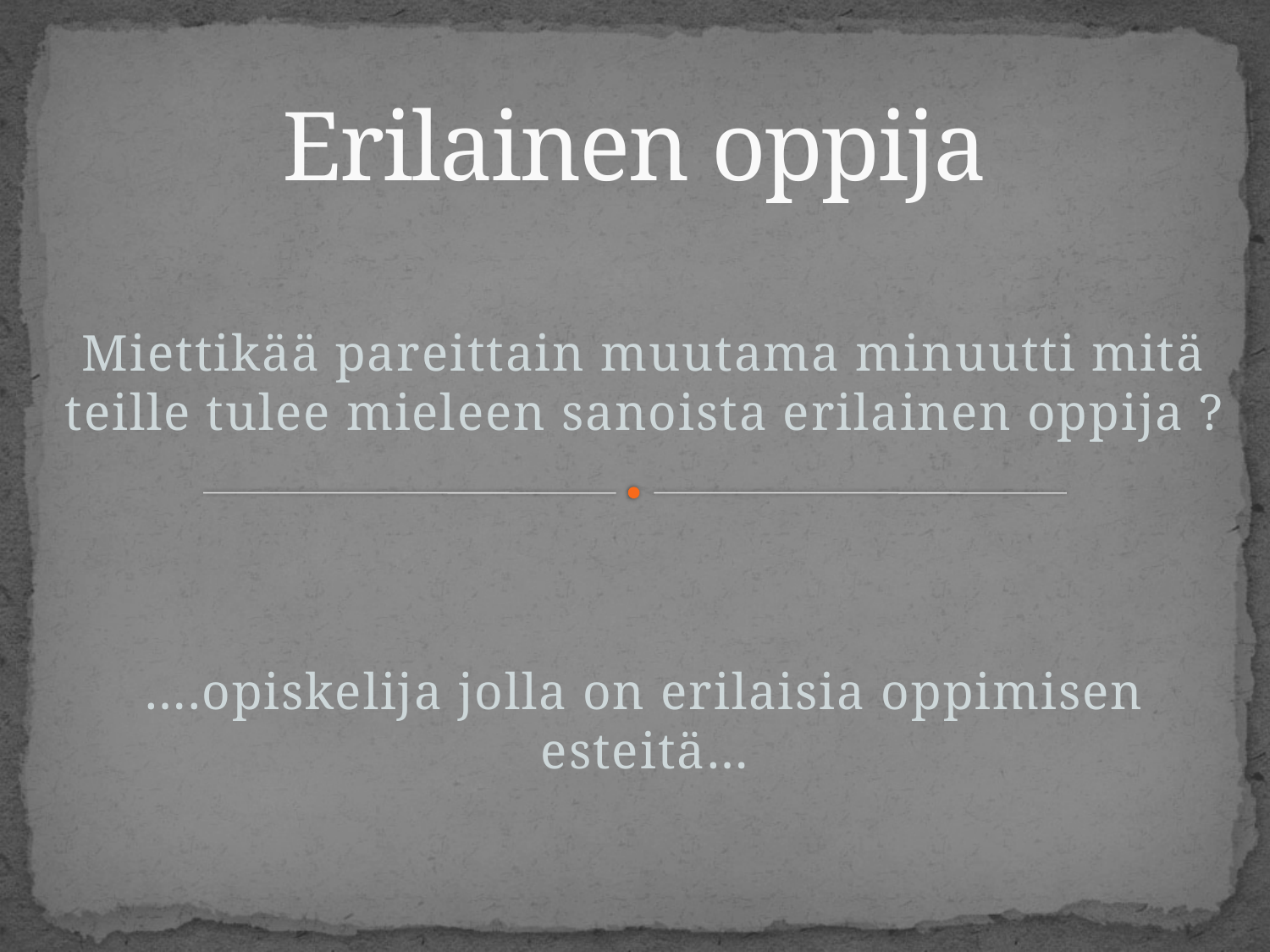

# Erilainen oppija

Miettikää pareittain muutama minuutti mitä teille tulee mieleen sanoista erilainen oppija ?

….opiskelija jolla on erilaisia oppimisen esteitä…